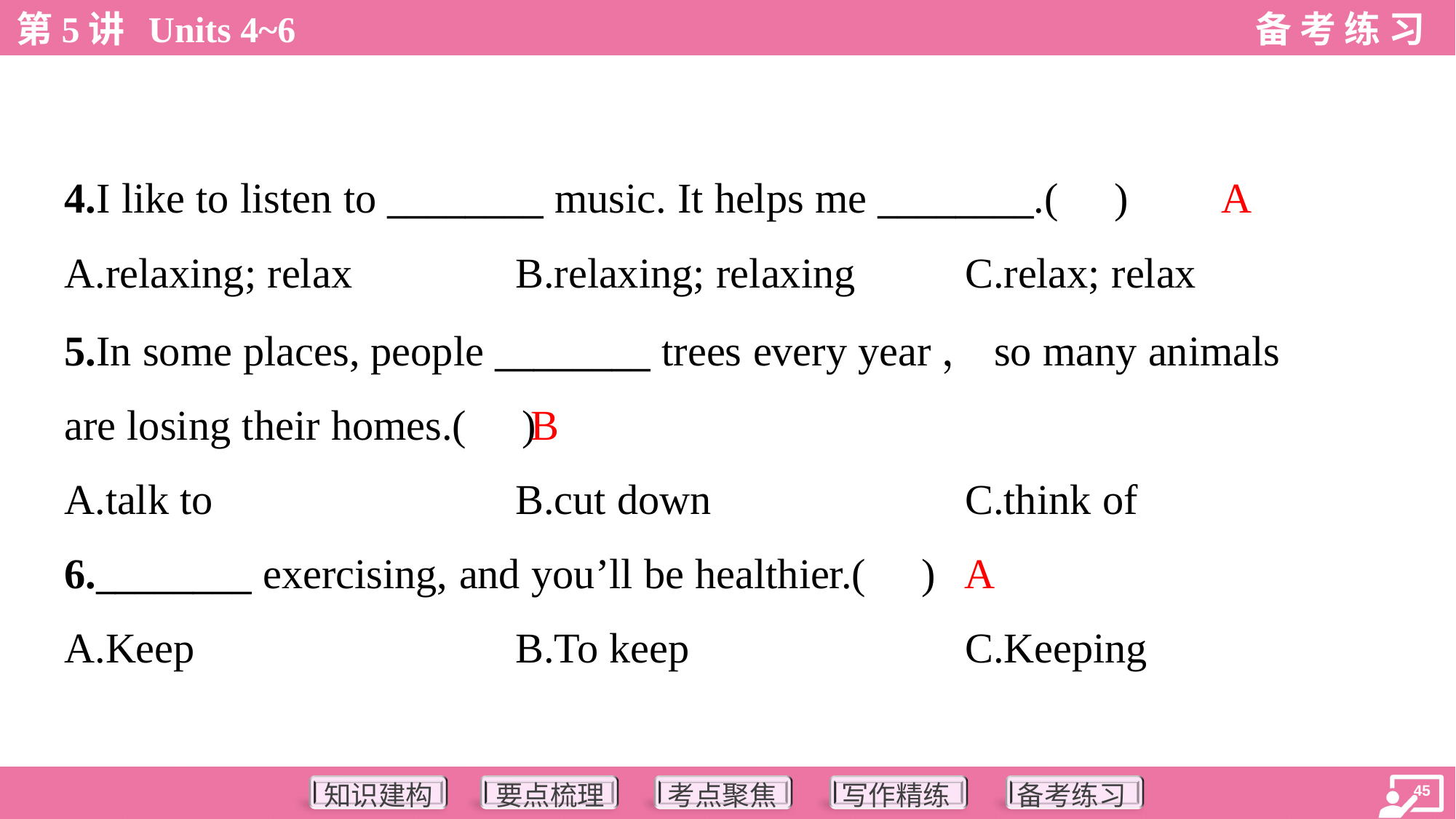

A
4.I like to listen to ________ music. It helps me ________.(     )
A.relaxing; relax	B.relaxing; relaxing	C.relax; relax
5.In some places, people ________ trees every year，so many animals
are losing their homes.(     )
B
A.talk to	B.cut down	C.think of
A
6.________ exercising, and you’ll be healthier.(     )
A.Keep	B.To keep	C.Keeping